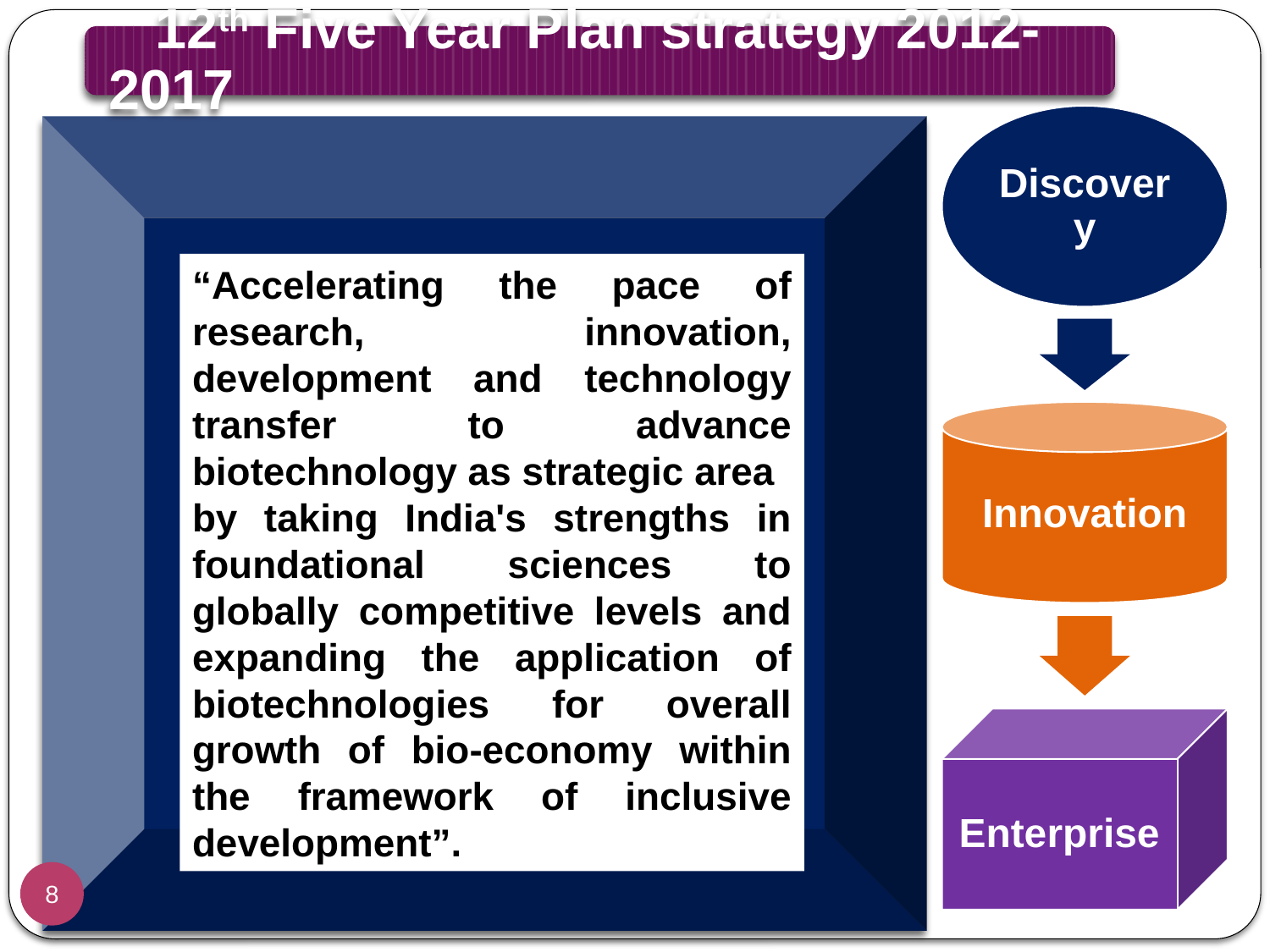

12th Five Year Plan strategy 2012-2017
Discovery

Innovation

Enterprise

“Accelerating the pace of research, innovation, development and technology transfer to advance biotechnology as strategic area
by taking India's strengths in foundational sciences to globally competitive levels and expanding the application of biotechnologies for overall growth of bio-economy within the framework of inclusive development”.
8